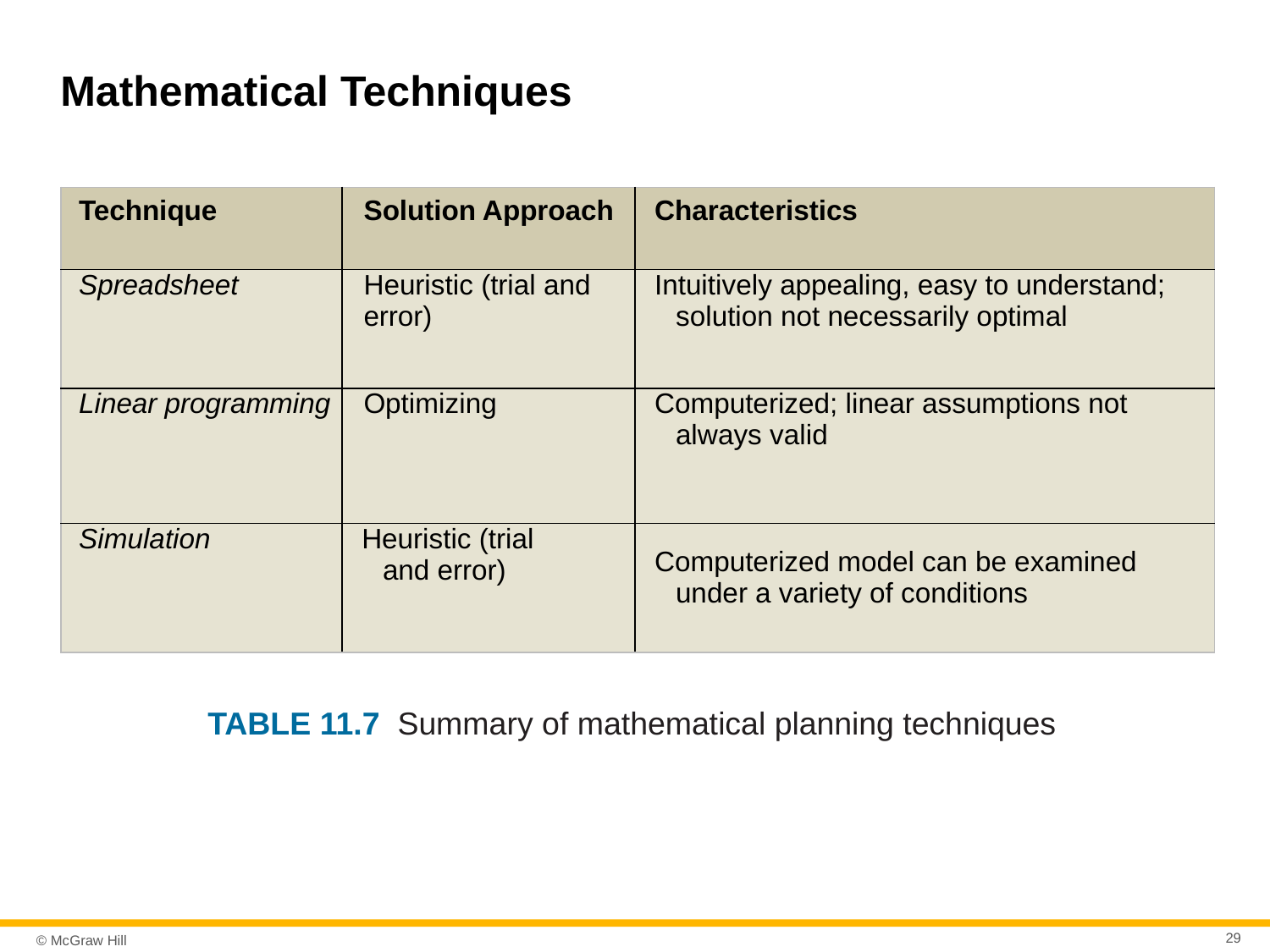

# Mathematical Techniques
| Technique | Solution Approach | Characteristics |
| --- | --- | --- |
| Spreadsheet | Heuristic (trial and error) | Intuitively appealing, easy to understand; solution not necessarily optimal |
| Linear programming | Optimizing | Computerized; linear assumptions not always valid |
| Simulation | Heuristic (trial and error) | Computerized model can be examined under a variety of conditions |
TABLE 11.7  Summary of mathematical planning techniques